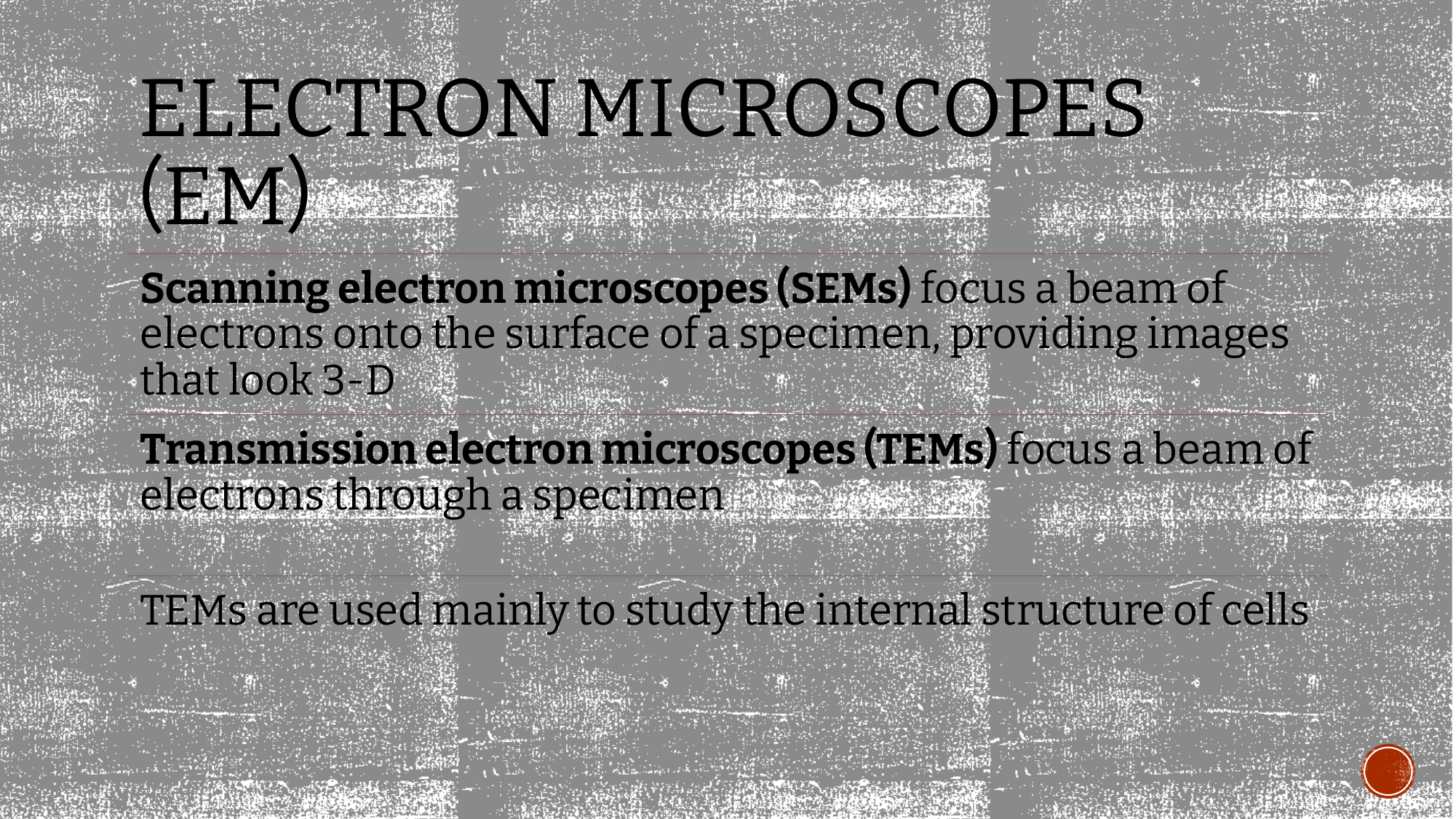

# Electron microscopes (EM)
Scanning electron microscopes (SEMs) focus a beam of electrons onto the surface of a specimen, providing images that look 3-D
Transmission electron microscopes (TEMs) focus a beam of electrons through a specimen
TEMs are used mainly to study the internal structure of cells